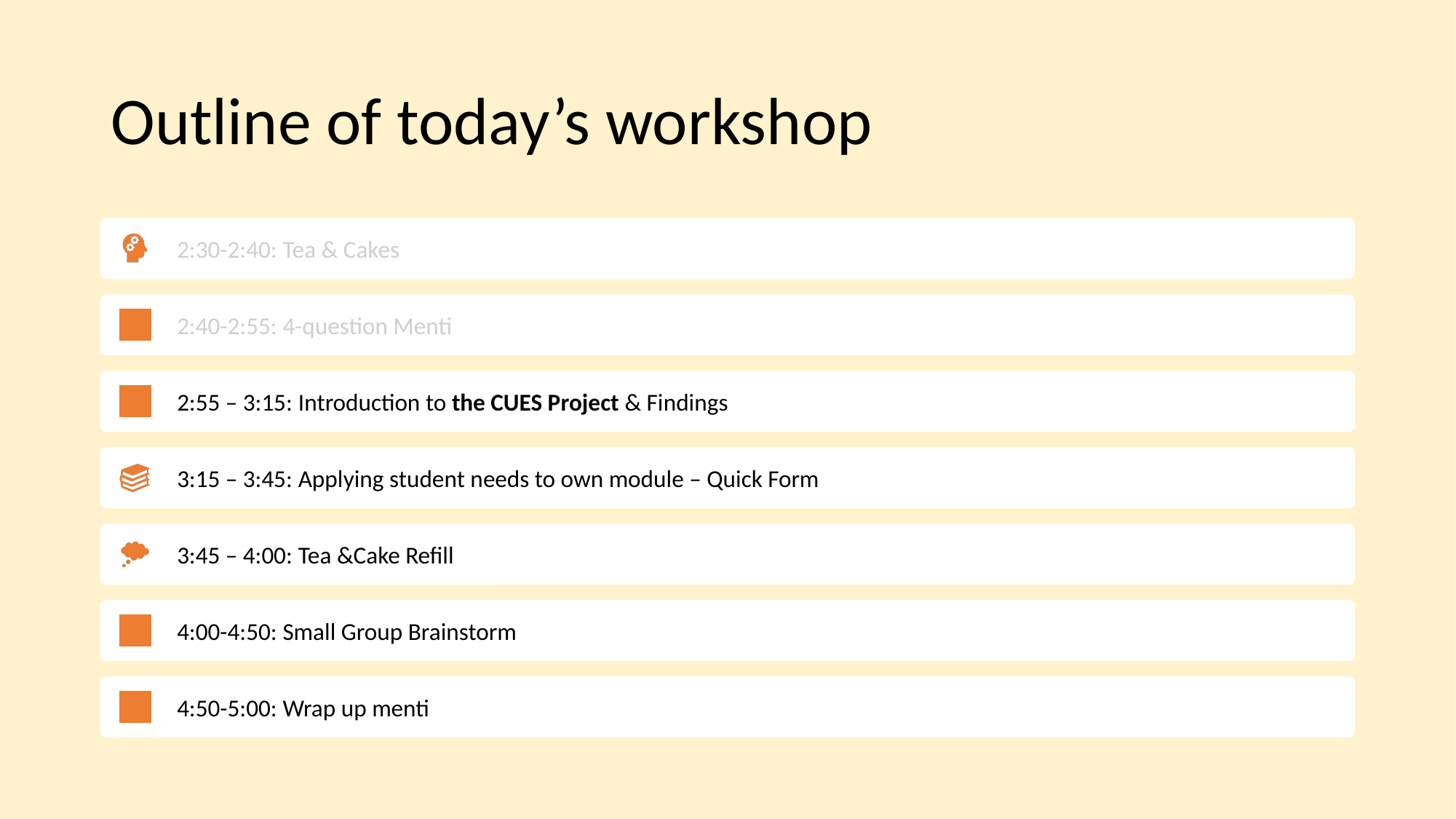

# Outline of today’s workshop
2:30-2:40: Tea & Cakes
2:40-2:55: 4-question Menti
2:55 – 3:15: Introduction to the CUES Project & Findings
3:15 – 3:45: Applying student needs to own module – Quick Form
3:45 – 4:00: Tea &Cake Refill
4:00-4:50: Small Group Brainstorm
4:50-5:00: Wrap up menti